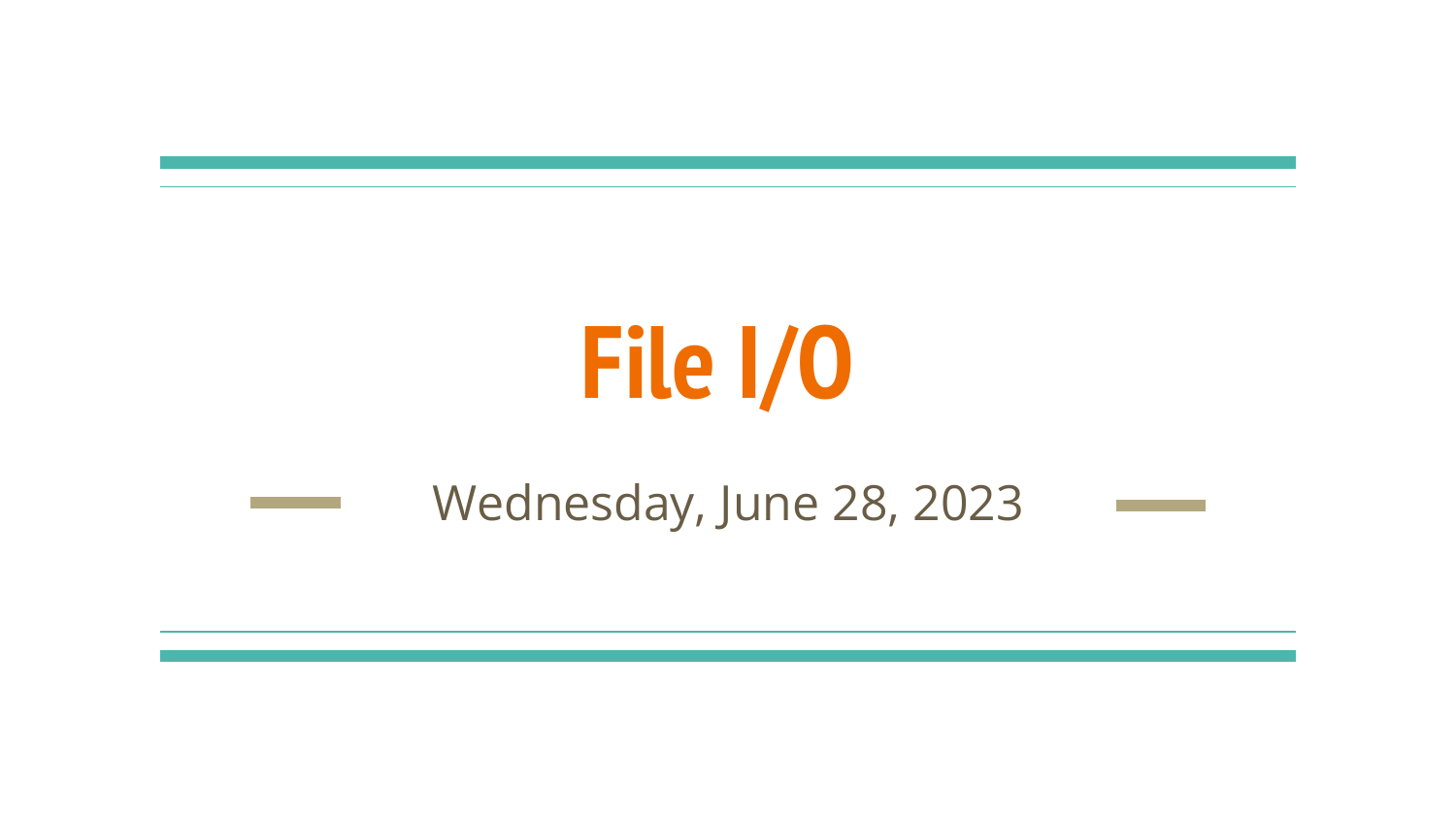

# File I/O
Wednesday, June 28, 2023